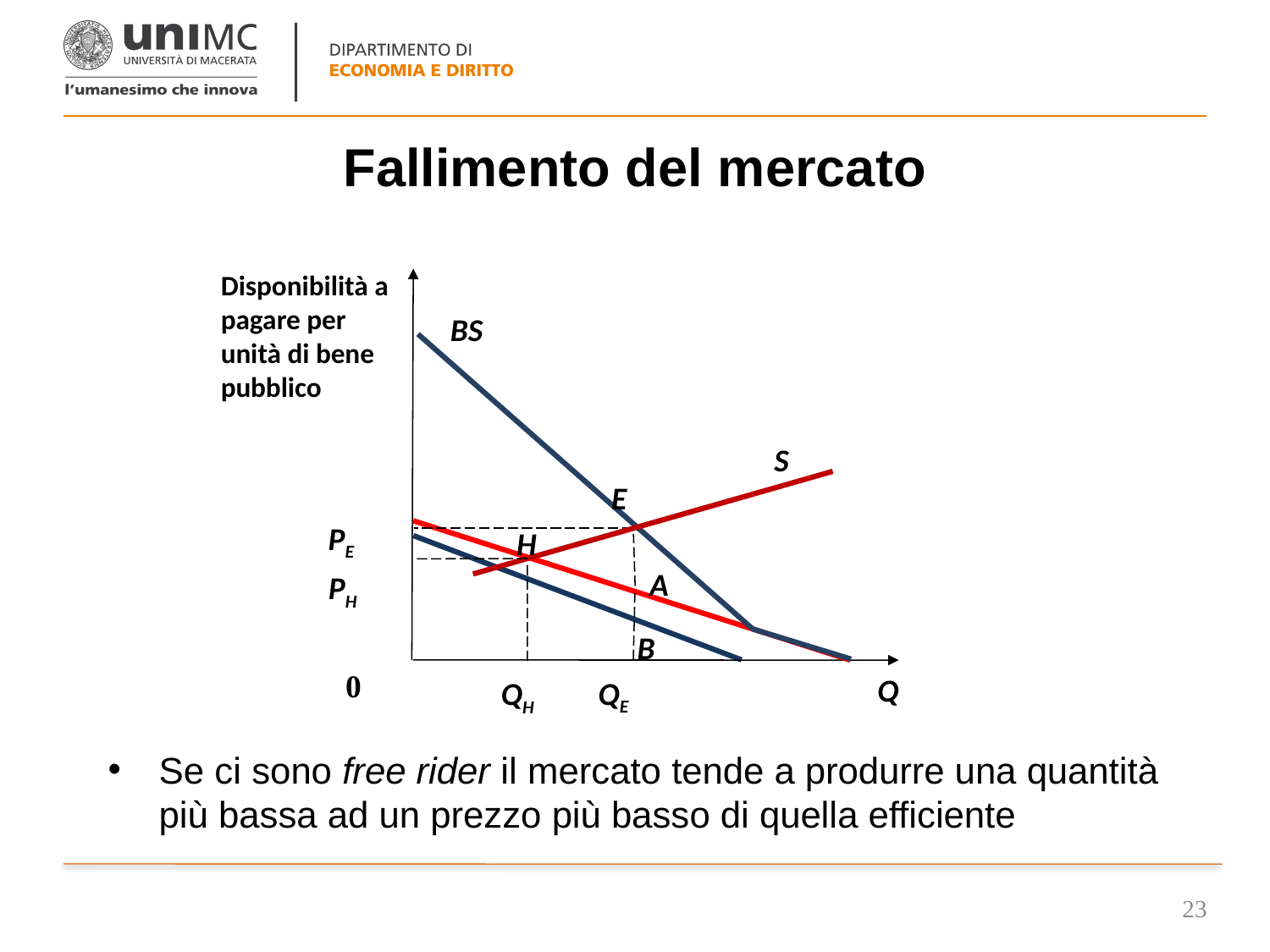

# Fallimento del mercato
Disponibilità a pagare per unità di bene pubblico
0
Q
QE
A
BS
PE
E
B
S

PH
QH
H
Se ci sono free rider il mercato tende a produrre una quantità più bassa ad un prezzo più basso di quella efficiente
23